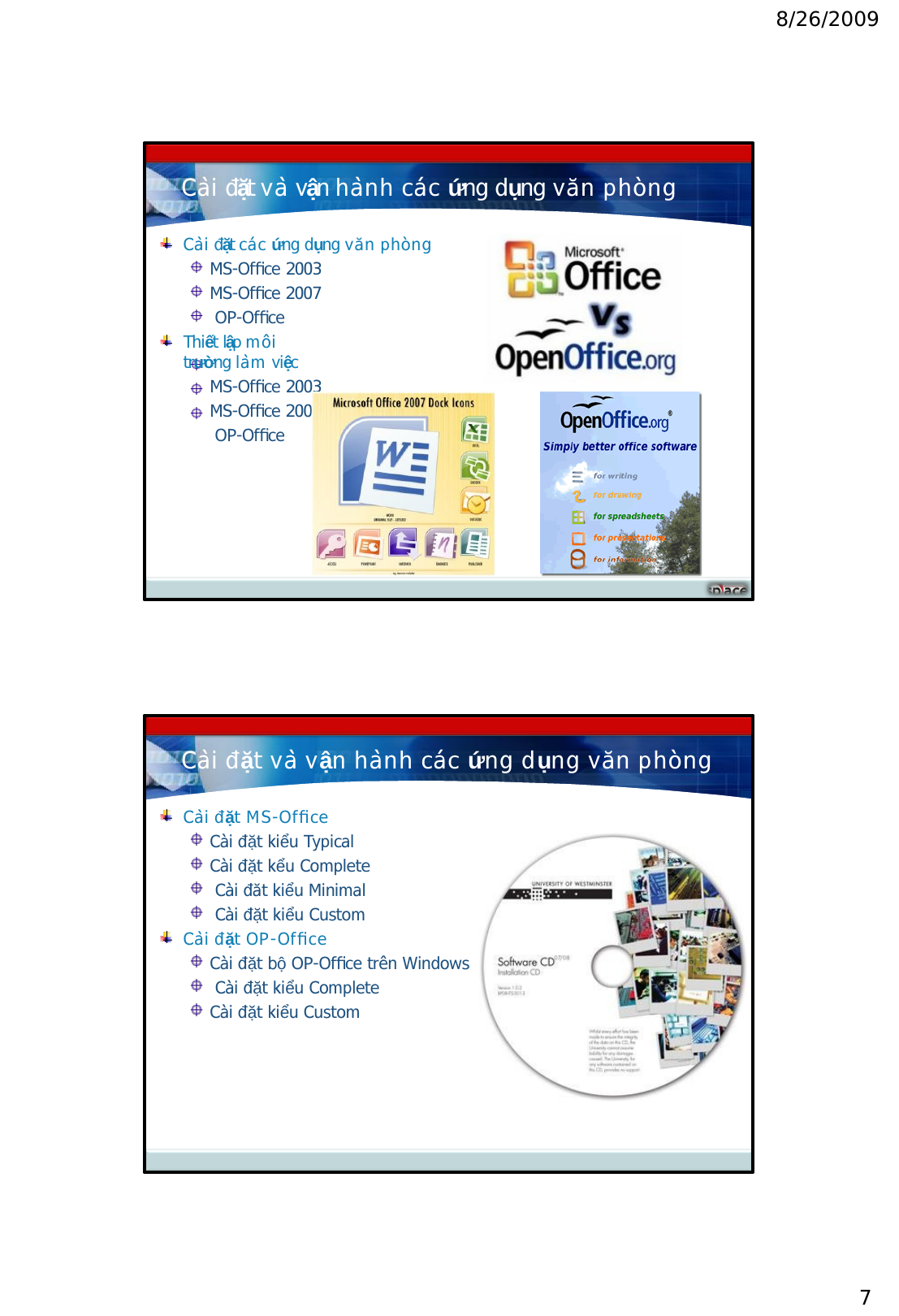

8/26/2009

Cài đặt và vận hành các ứng dụng văn phòng

Cài đặt các ứng dụng văn phòng
MS-Office 2003
MS-Office 2007  OP-Office
Thiết lập môi trường làm việc
MS-Office 2003
MS-Office 2007  OP-Office

Cài đặt và vận hành các ứng dụng văn phòng

Cài đặt MS-Office
Cài đặt kiểu Typical  Cài đặt kểu Complete  Cài đăt kiểu Minimal  Cài đặt kiểu Custom
Cài đặt OP-Office
Cài đặt bộ OP-Office trên Windows  Cài đặt kiểu Complete
Cài đặt kiểu Custom

7